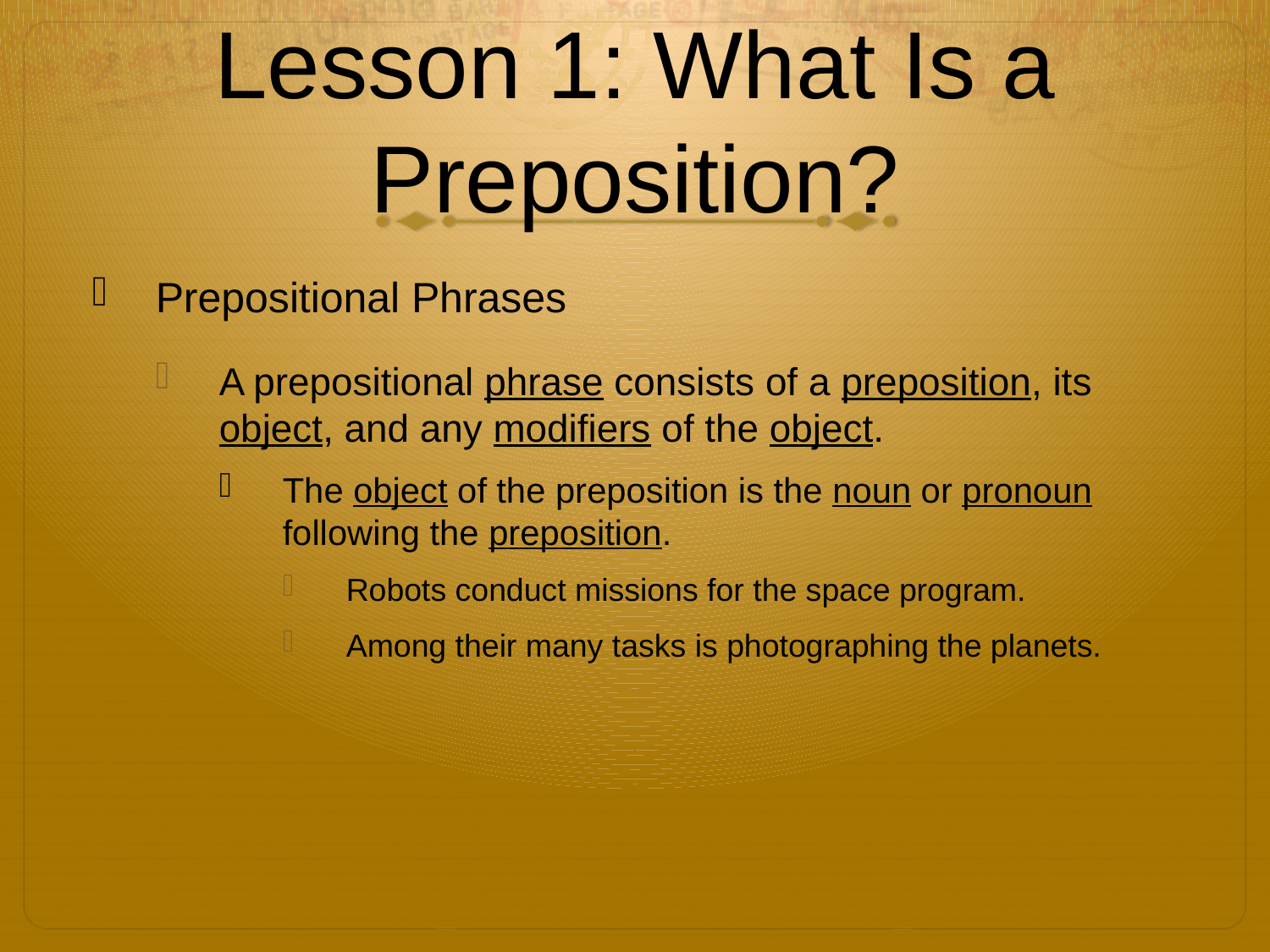

# Lesson 1: What Is a Preposition?
Prepositional Phrases
A prepositional phrase consists of a preposition, its object, and any modifiers of the object.
The object of the preposition is the noun or pronoun following the preposition.
Robots conduct missions for the space program.
Among their many tasks is photographing the planets.